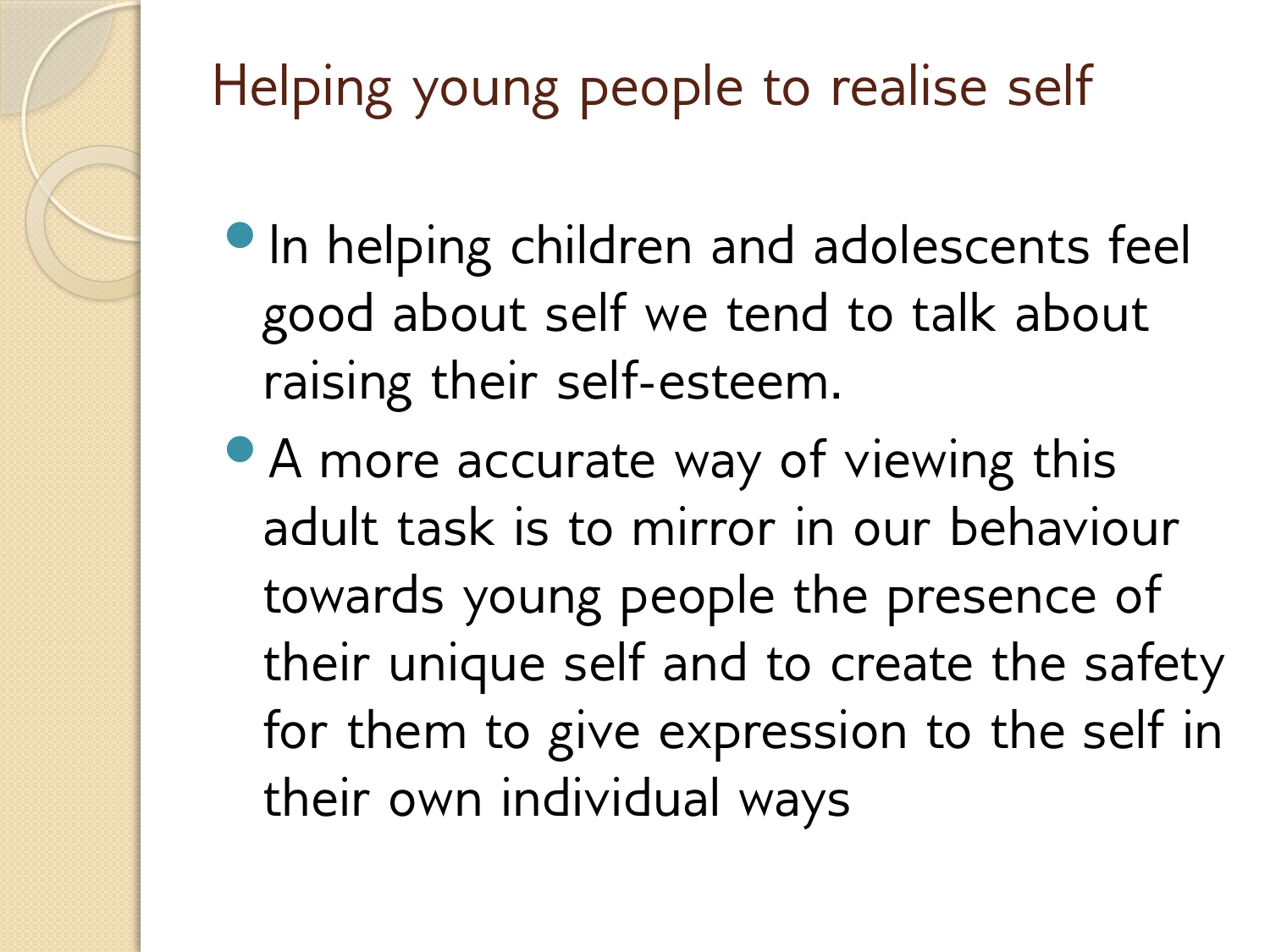

# Helping young people to realise self
In helping children and adolescents feel good about self we tend to talk about raising their self-esteem.
A more accurate way of viewing this adult task is to mirror in our behaviour towards young people the presence of their unique self and to create the safety for them to give expression to the self in their own individual ways